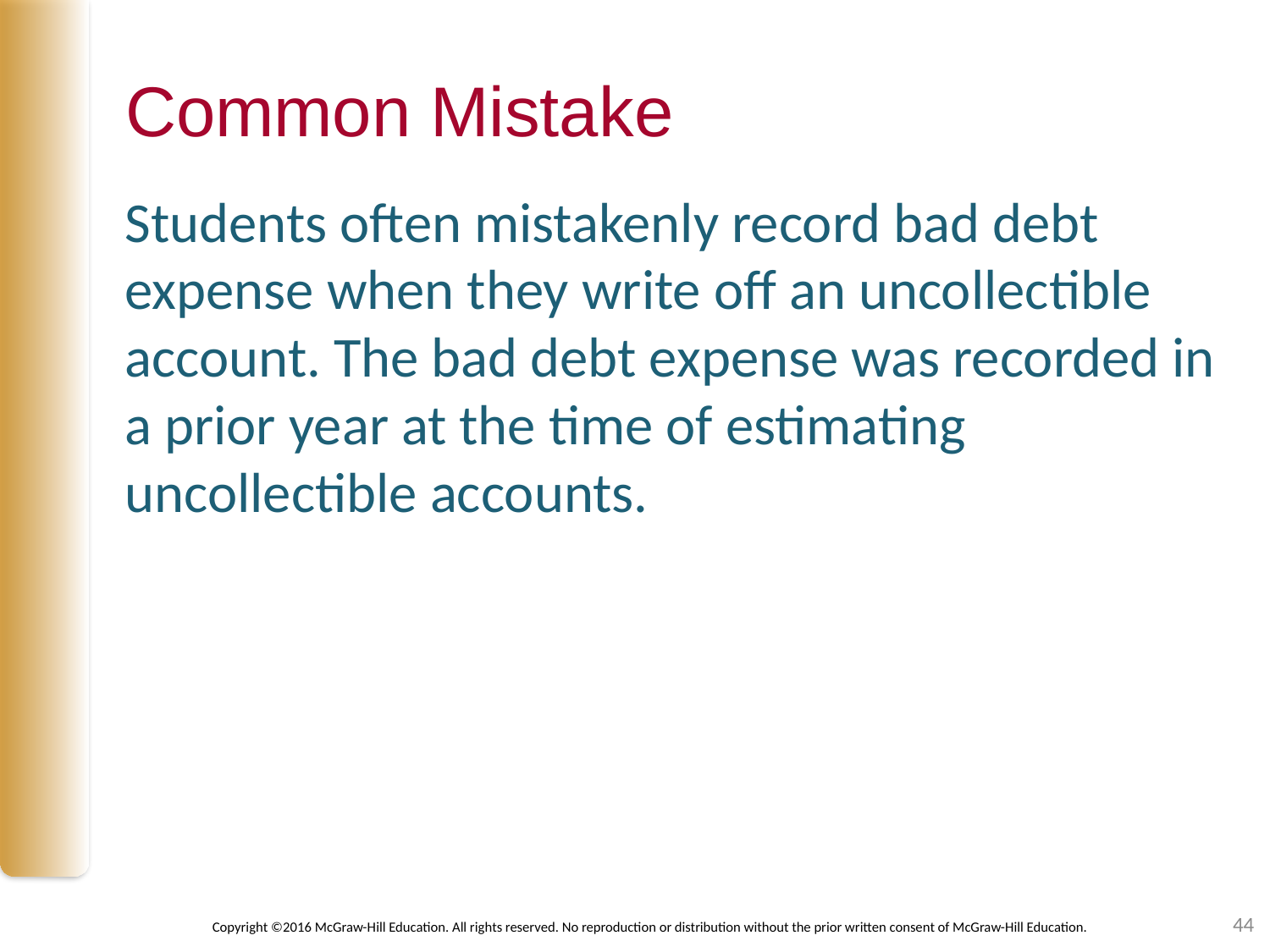

# Common Mistake
Students often mistakenly record bad debt expense when they write off an uncollectible account. The bad debt expense was recorded in a prior year at the time of estimating uncollectible accounts.
44
Copyright ©2016 McGraw-Hill Education. All rights reserved. No reproduction or distribution without the prior written consent of McGraw-Hill Education.